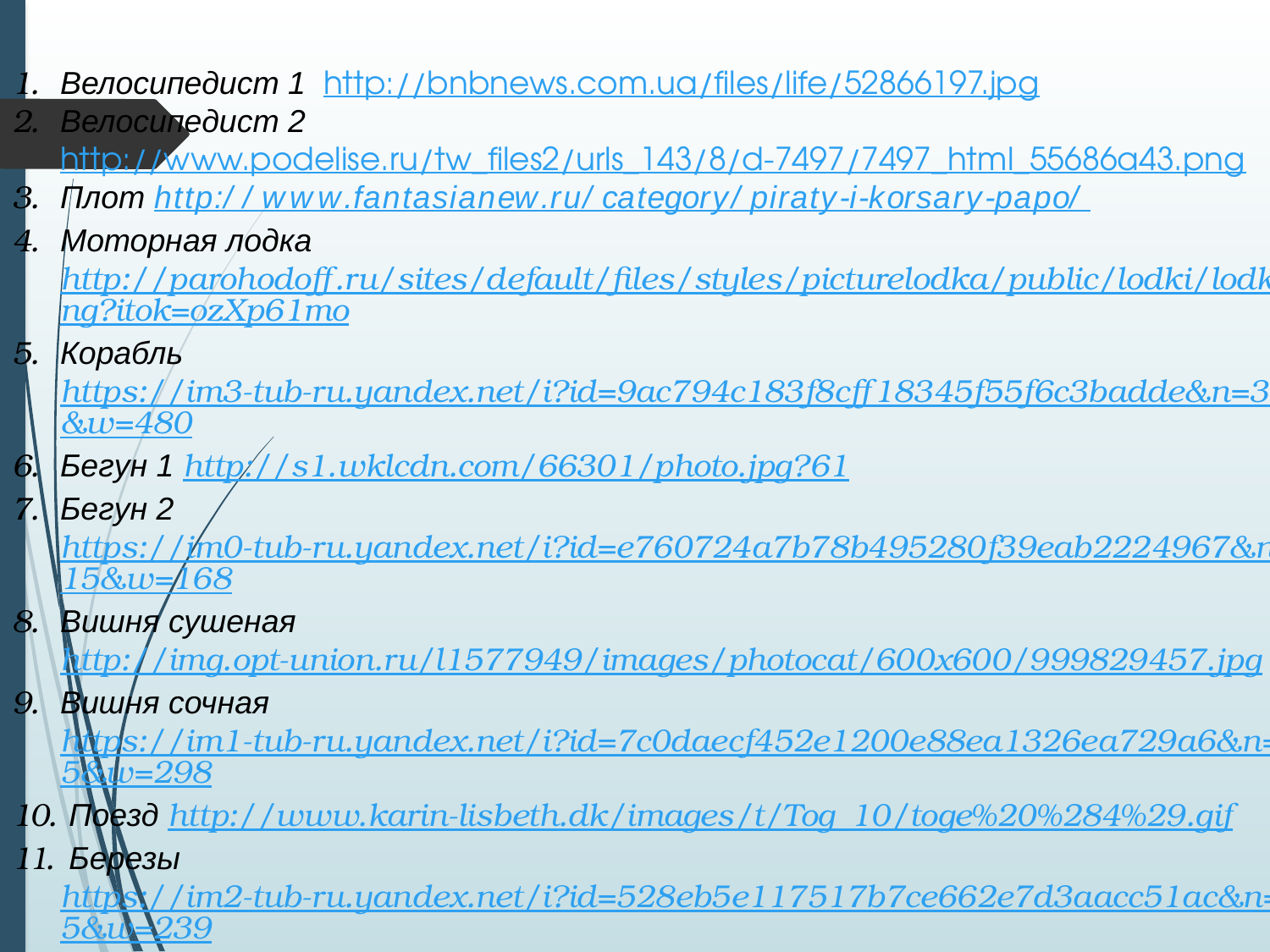

Велосипедист 1  http://bnbnews.com.ua/files/life/52866197.jpg
Велосипедист 2  http://www.podelise.ru/tw_files2/urls_143/8/d-7497/7497_html_55686a43.png
Плот http://www.fantasianew.ru/category/piraty-i-korsary-papo/
Моторная лодка http://parohodoff.ru/sites/default/files/styles/picturelodka/public/lodki/lodka-ob-m.png?itok=ozXp61mo
Корабль https://im3-tub-ru.yandex.net/i?id=9ac794c183f8cff18345f55f6c3badde&n=33&h=215&w=480
Бегун 1 http://s1.wklcdn.com/66301/photo.jpg?61
Бегун 2 https://im0-tub-ru.yandex.net/i?id=e760724a7b78b495280f39eab2224967&n=33&h=215&w=168
Вишня сушеная http://img.opt-union.ru/l1577949/images/photocat/600x600/999829457.jpg
Вишня сочная https://im1-tub-ru.yandex.net/i?id=7c0daecf452e1200e88ea1326ea729a6&n=33&h=215&w=298
 Поезд http://www.karin-lisbeth.dk/images/t/Tog_10/toge%20%284%29.gif
 Березы https://im2-tub-ru.yandex.net/i?id=528eb5e117517b7ce662e7d3aacc51ac&n=33&h=215&w=239
 Пешеход http://imagenes.mailxmail.com/cursos/imagenes/5/1/gif-animado-imagenes-de-archivos_23815_3_4.jpg
Кран http://4vector.com/i/free-vector-water-tap_133719_Water_tap.jpg